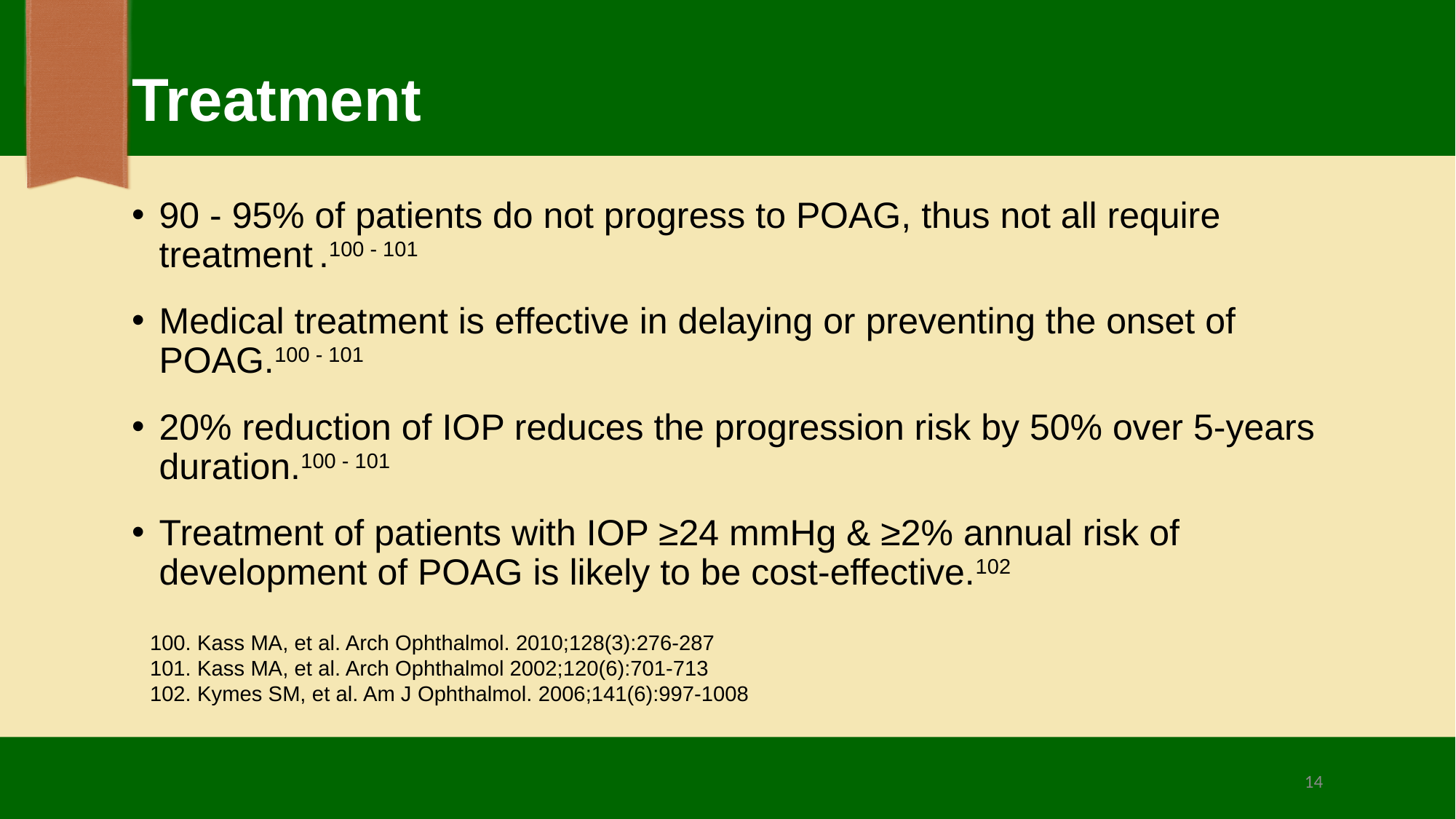

# Treatment
90 - 95% of patients do not progress to POAG, thus not all require treatment .100 - 101
Medical treatment is effective in delaying or preventing the onset of POAG.100 - 101
20% reduction of IOP reduces the progression risk by 50% over 5-years duration.100 - 101
Treatment of patients with IOP ≥24 mmHg & ≥2% annual risk of development of POAG is likely to be cost-effective.102

   100. Kass MA, et al. Arch Ophthalmol. 2010;128(3):276-287
   101. Kass MA, et al. Arch Ophthalmol 2002;120(6):701-713
   102. Kymes SM, et al. Am J Ophthalmol. 2006;141(6):997-1008
14